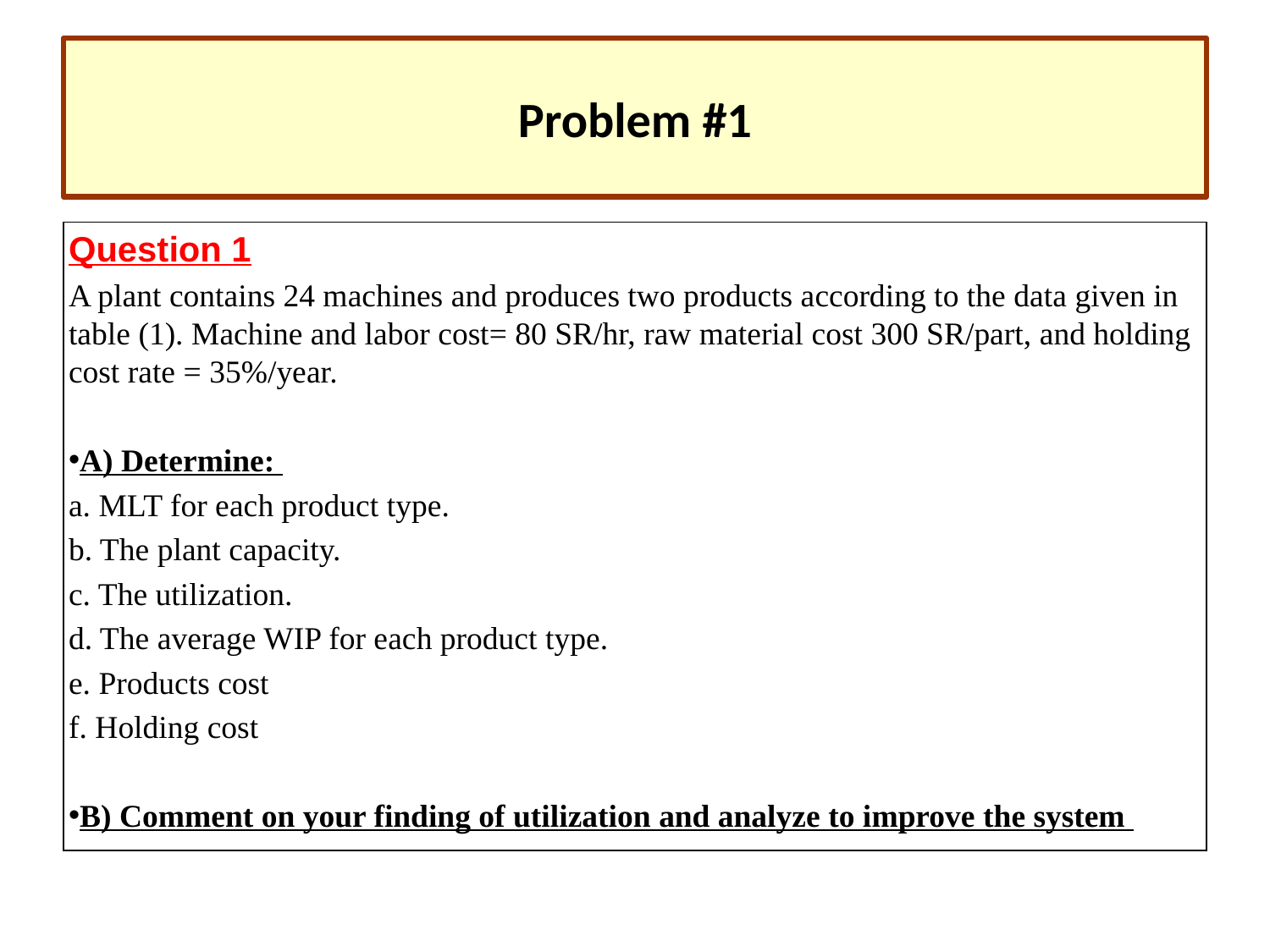

# Problem #1
Question 1
A plant contains 24 machines and produces two products according to the data given in table (1). Machine and labor cost= 80 SR/hr, raw material cost 300 SR/part, and holding cost rate = 35%/year.

A) Determine:
a. MLT for each product type.
b. The plant capacity.
c. The utilization.
d. The average WIP for each product type.
e. Products cost
f. Holding cost

B) Comment on your finding of utilization and analyze to improve the system